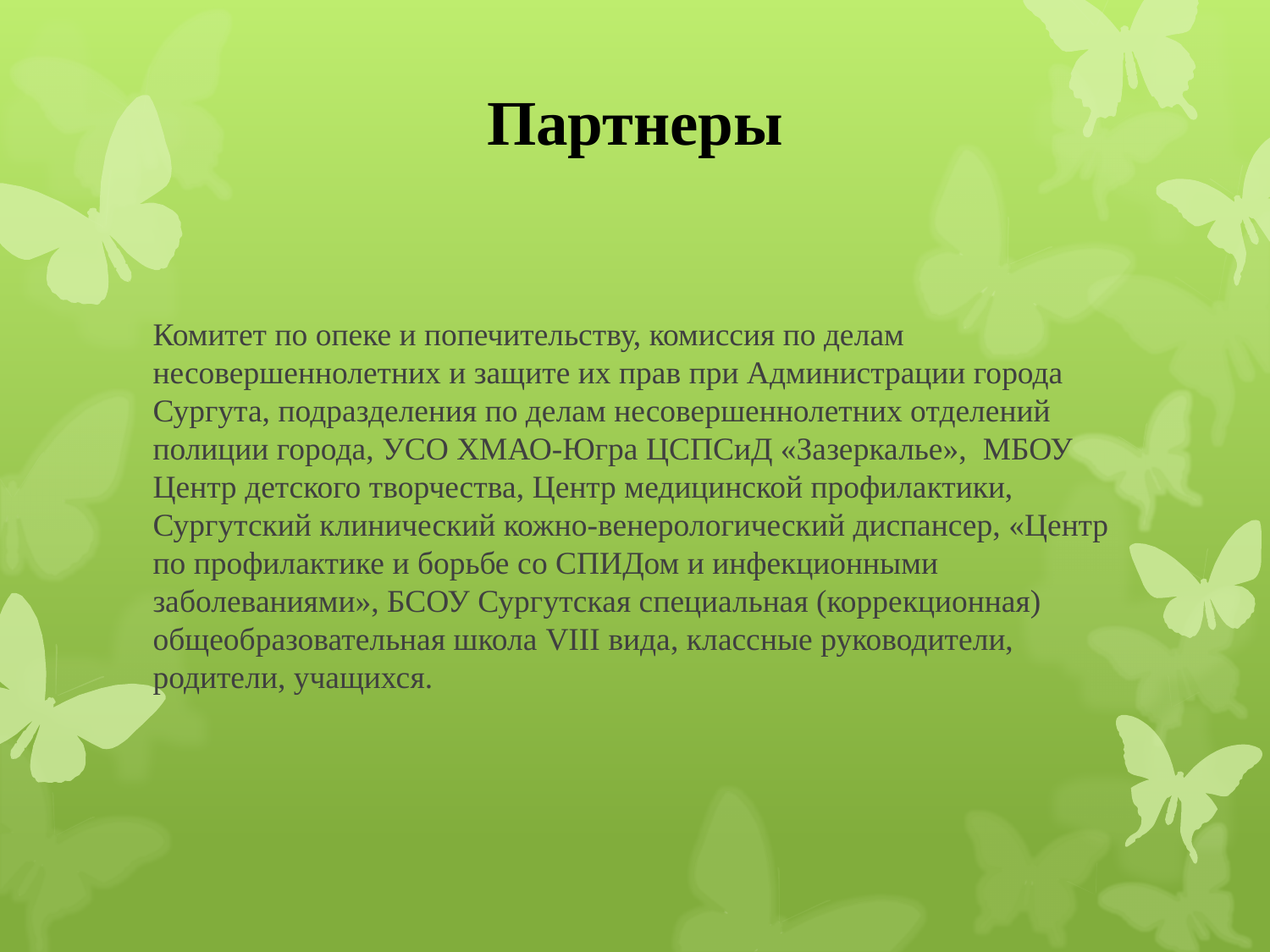

# Партнеры
Комитет по опеке и попечительству, комиссия по делам несовершеннолетних и защите их прав при Администрации города Сургута, подразделения по делам несовершеннолетних отделений полиции города, УСО ХМАО-Югра ЦСПСиД «Зазеркалье»,  МБОУ Центр детского творчества, Центр медицинской профилактики, Сургутский клинический кожно-венерологический диспансер, «Центр по профилактике и борьбе со СПИДом и инфекционными заболеваниями», БСОУ Сургутская специальная (коррекционная) общеобразовательная школа VIII вида, классные руководители, родители, учащихся.